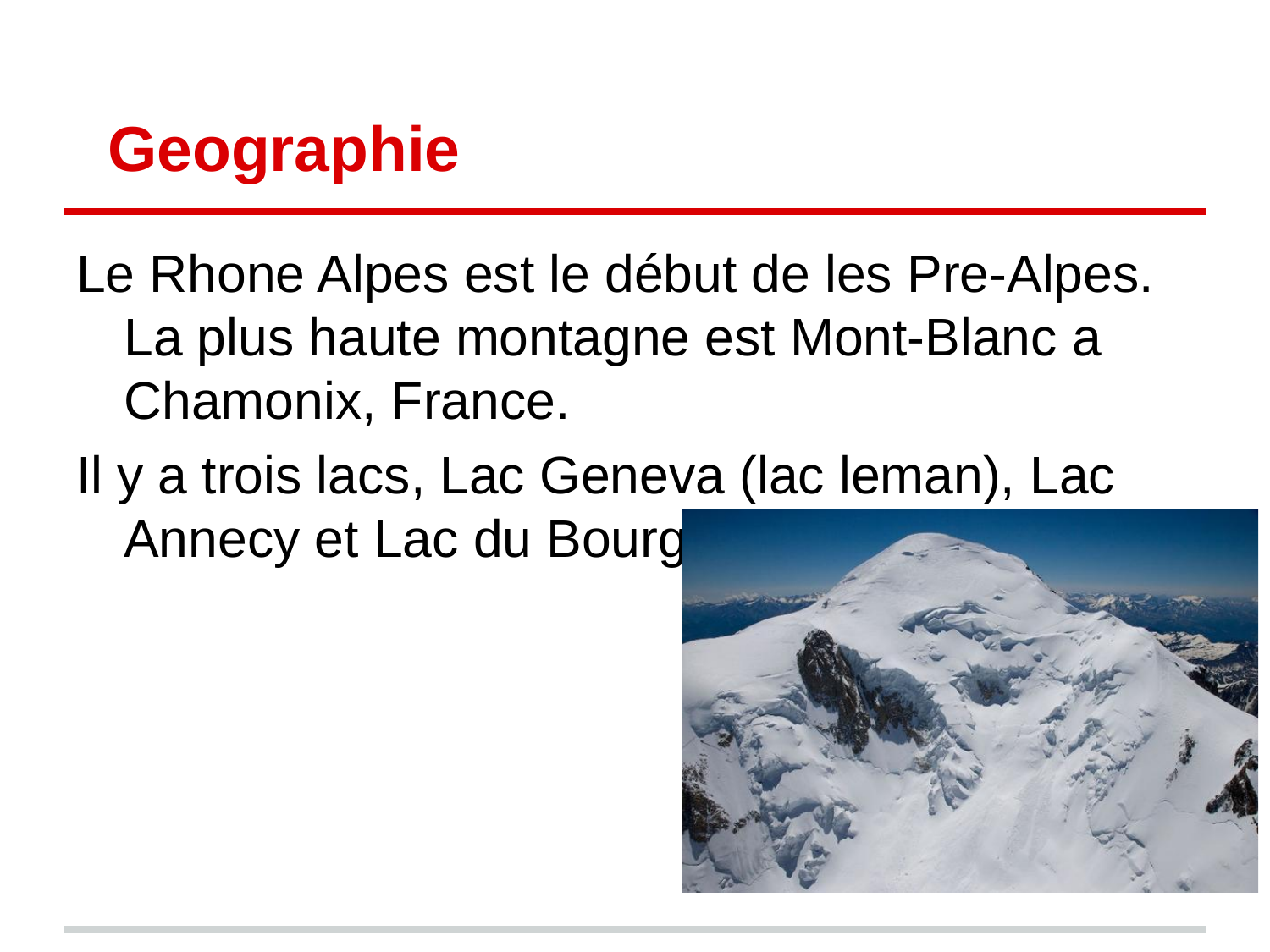

# Geographie
Le Rhone Alpes est le début de les Pre-Alpes. La plus haute montagne est Mont-Blanc a Chamonix, France.
Il y a trois lacs, Lac Geneva (lac leman), Lac Annecy et Lac du Bourget